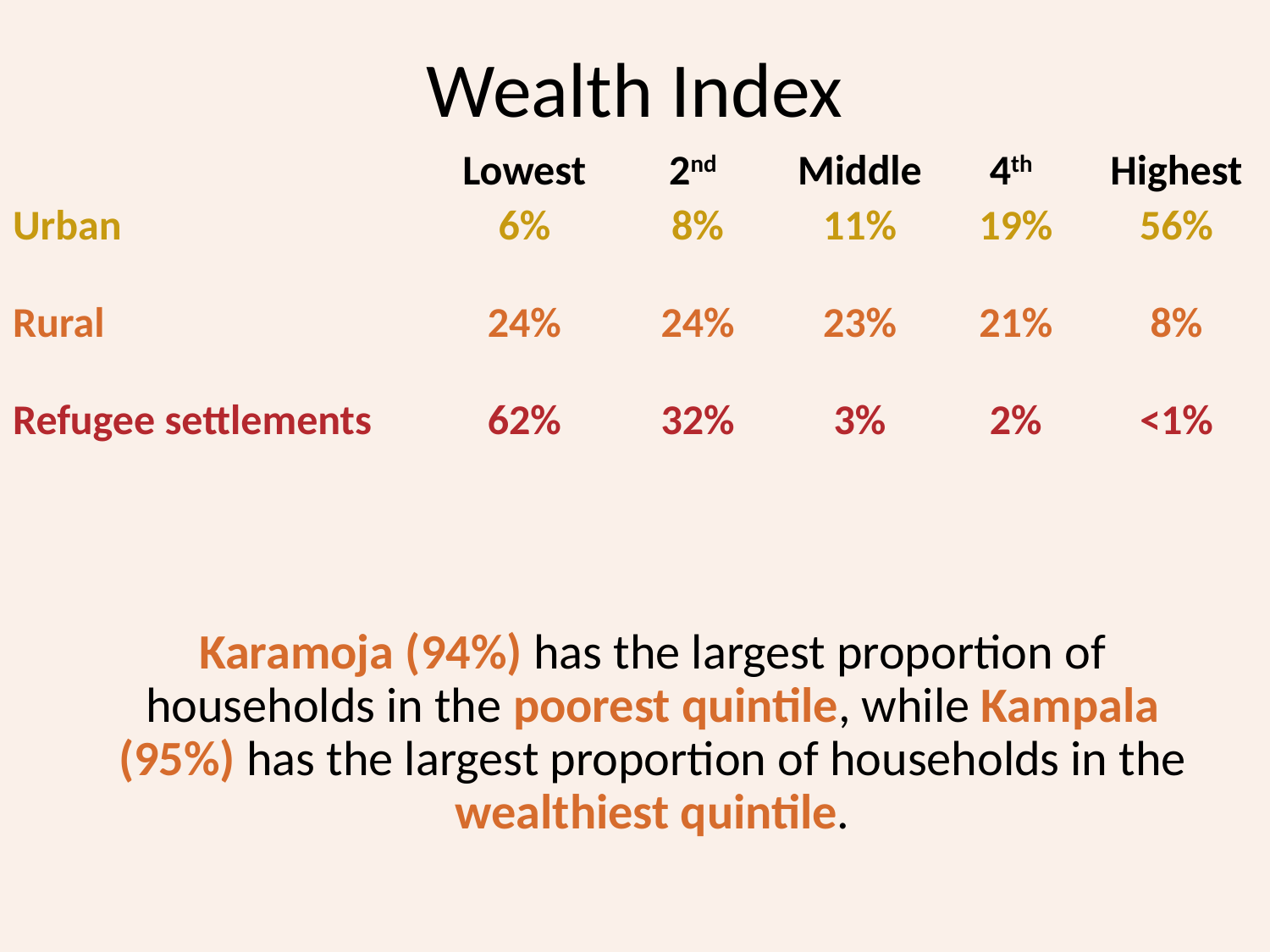

# Wealth Index
|  | Lowest | 2nd | Middle | 4th | Highest |
| --- | --- | --- | --- | --- | --- |
| Urban | 6% | 8% | 11% | 19% | 56% |
| Rural | 24% | 24% | 23% | 21% | 8% |
| Refugee settlements | 62% | 32% | 3% | 2% | <1% |
Karamoja (94%) has the largest proportion of households in the poorest quintile, while Kampala (95%) has the largest proportion of households in the wealthiest quintile.